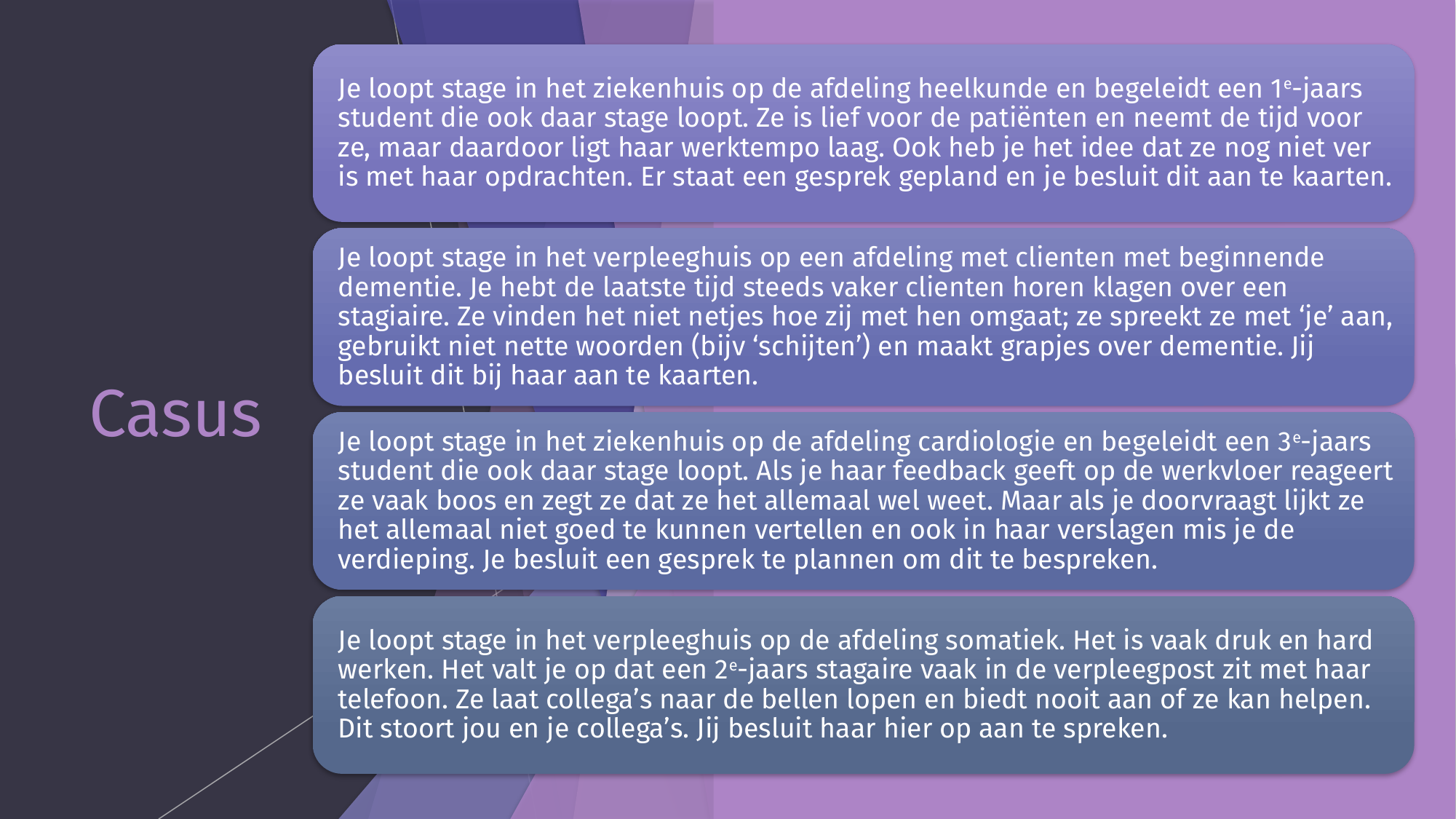

Je loopt stage in het ziekenhuis op de afdeling heelkunde en begeleidt een 1e-jaars student die ook daar stage loopt. Ze is lief voor de patiënten en neemt de tijd voor ze, maar daardoor ligt haar werktempo laag. Ook heb je het idee dat ze nog niet ver is met haar opdrachten. Er staat een gesprek gepland en je besluit dit aan te kaarten.
Je loopt stage in het verpleeghuis op een afdeling met clienten met beginnende dementie. Je hebt de laatste tijd steeds vaker clienten horen klagen over een stagiaire. Ze vinden het niet netjes hoe zij met hen omgaat; ze spreekt ze met ‘je’ aan, gebruikt niet nette woorden (bijv ‘schijten’) en maakt grapjes over dementie. Jij besluit dit bij haar aan te kaarten.
Je loopt stage in het ziekenhuis op de afdeling cardiologie en begeleidt een 3e-jaars student die ook daar stage loopt. Als je haar feedback geeft op de werkvloer reageert ze vaak boos en zegt ze dat ze het allemaal wel weet. Maar als je doorvraagt lijkt ze het allemaal niet goed te kunnen vertellen en ook in haar verslagen mis je de verdieping. Je besluit een gesprek te plannen om dit te bespreken.
Je loopt stage in het verpleeghuis op de afdeling somatiek. Het is vaak druk en hard werken. Het valt je op dat een 2e-jaars stagaire vaak in de verpleegpost zit met haar telefoon. Ze laat collega’s naar de bellen lopen en biedt nooit aan of ze kan helpen. Dit stoort jou en je collega’s. Jij besluit haar hier op aan te spreken.
# Casus